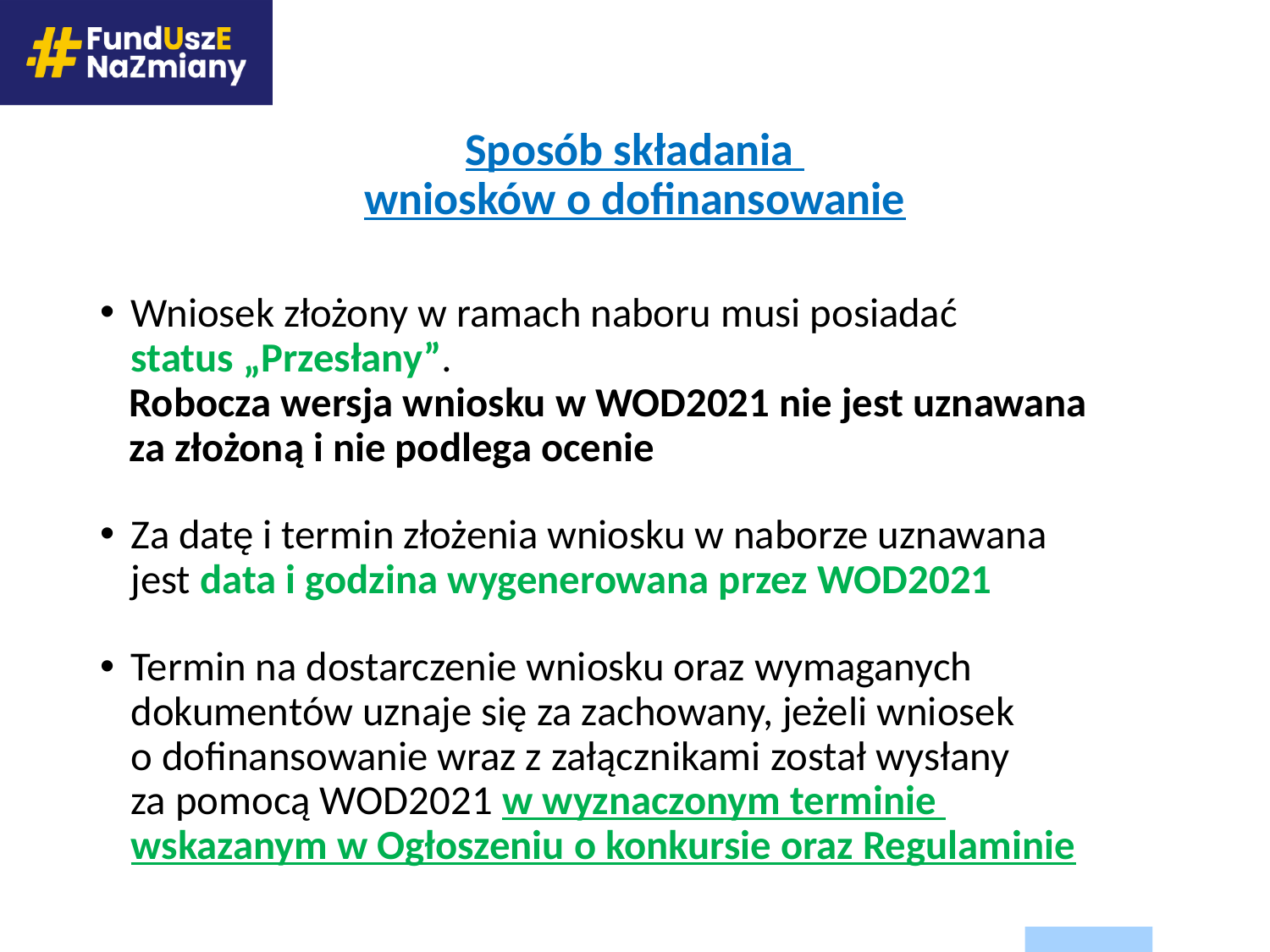

# Sposób składania wniosków o dofinansowanie
Wniosek złożony w ramach naboru musi posiadać
status „Przesłany”.
Robocza wersja wniosku w WOD2021 nie jest uznawana
za złożoną i nie podlega ocenie

Za datę i termin złożenia wniosku w naborze uznawana
jest data i godzina wygenerowana przez WOD2021

Termin na dostarczenie wniosku oraz wymaganych dokumentów uznaje się za zachowany, jeżeli wniosek
o dofinansowanie wraz z załącznikami został wysłany
za pomocą WOD2021 w wyznaczonym terminie
wskazanym w Ogłoszeniu o konkursie oraz Regulaminie